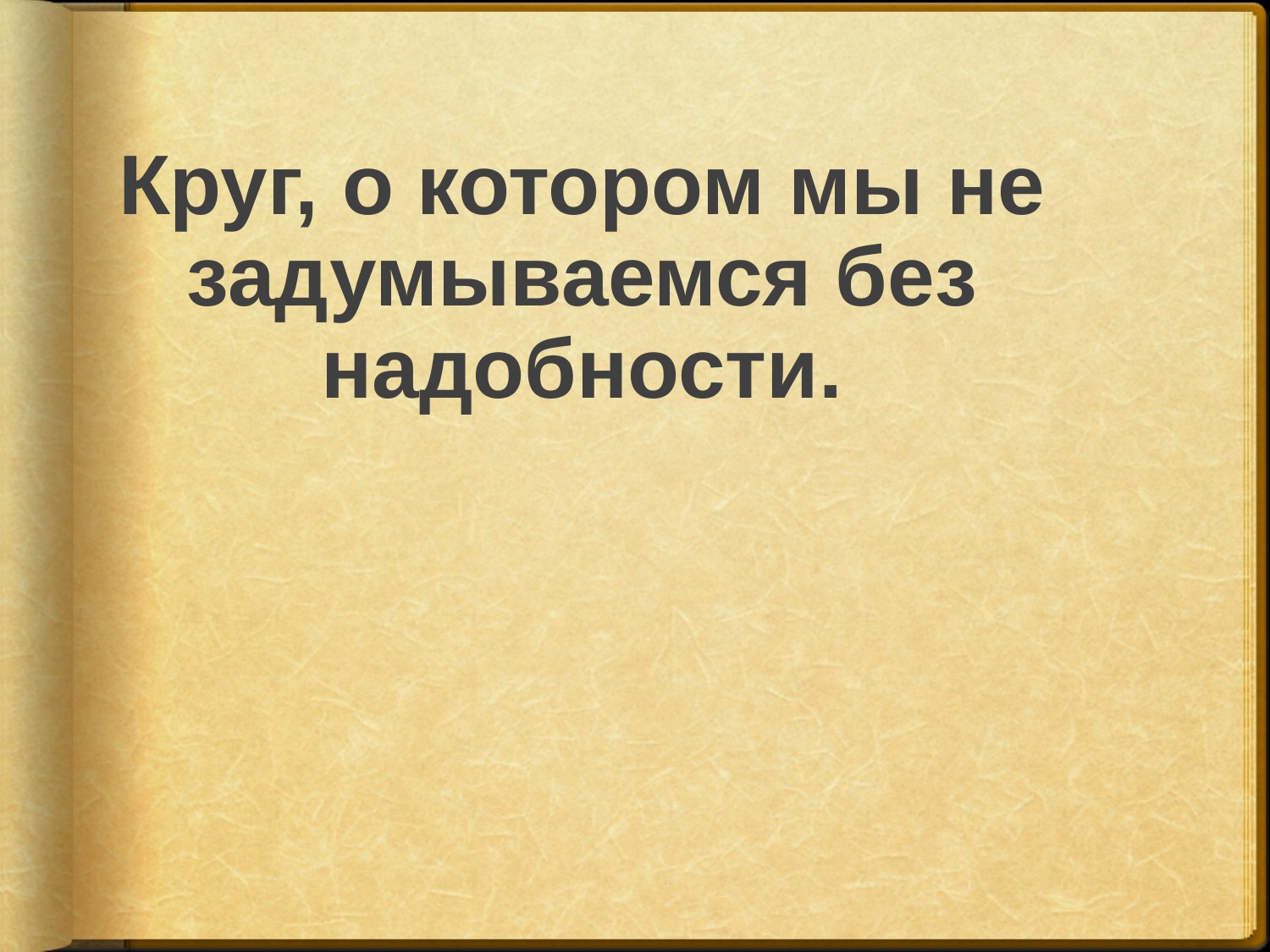

# Круг, о котором мы не задумываемся без надобности.